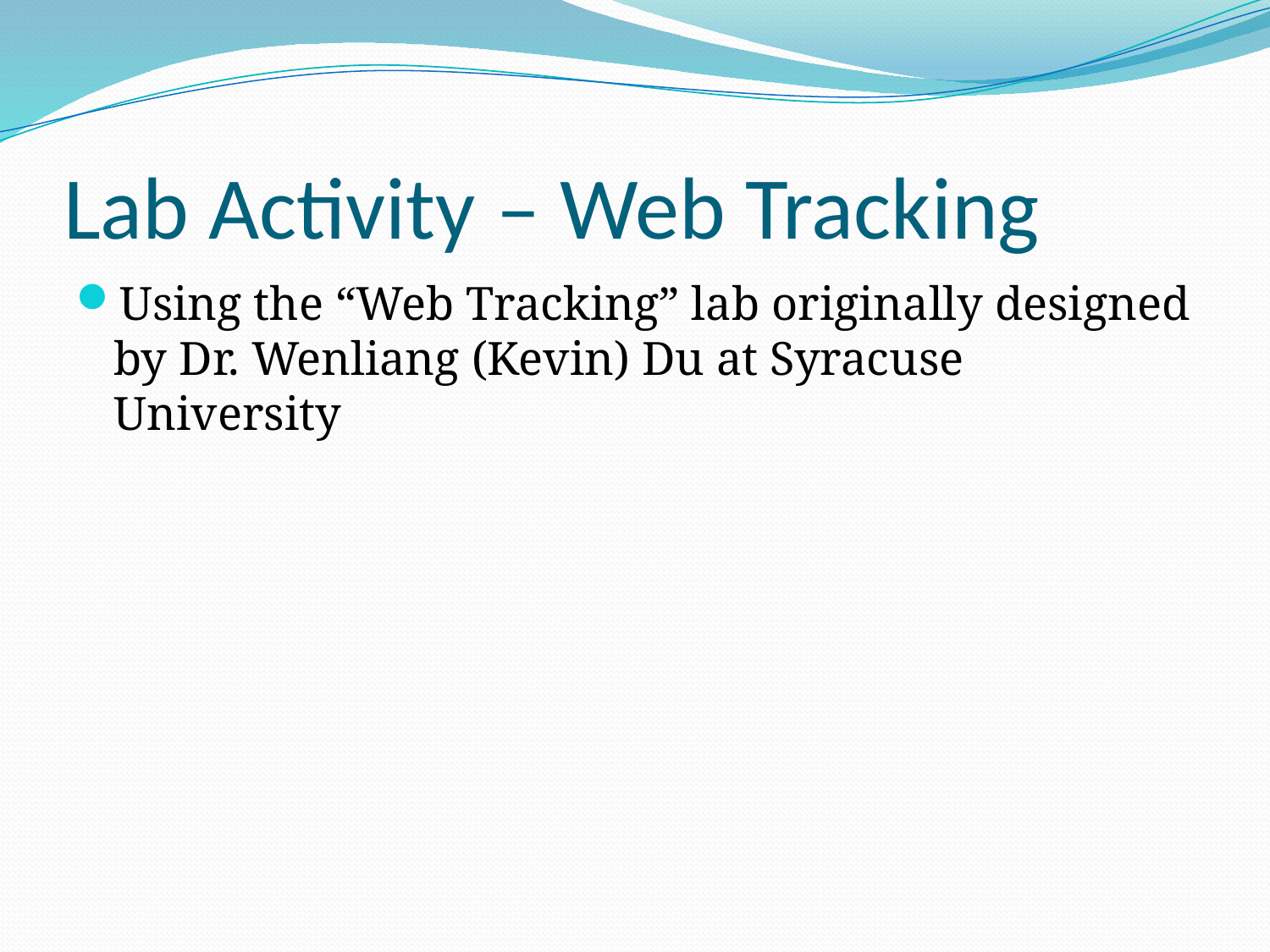

# Lab Activity – Web Tracking
Using the “Web Tracking” lab originally designed by Dr. Wenliang (Kevin) Du at Syracuse University